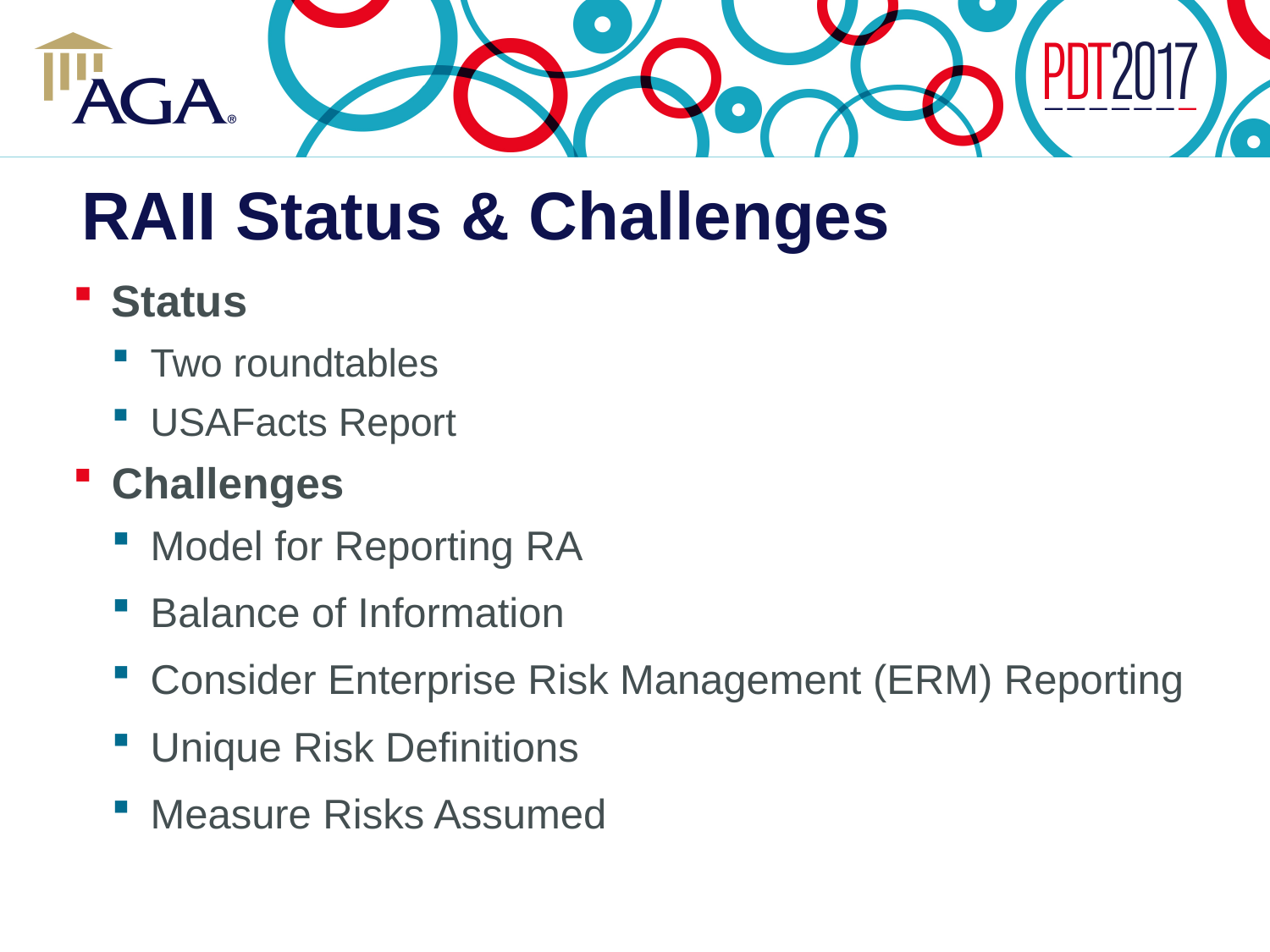

# RAII Status & Challenges
Status
Two roundtables
USAFacts Report
Challenges
Model for Reporting RA
Balance of Information
Consider Enterprise Risk Management (ERM) Reporting
Unique Risk Definitions
Measure Risks Assumed